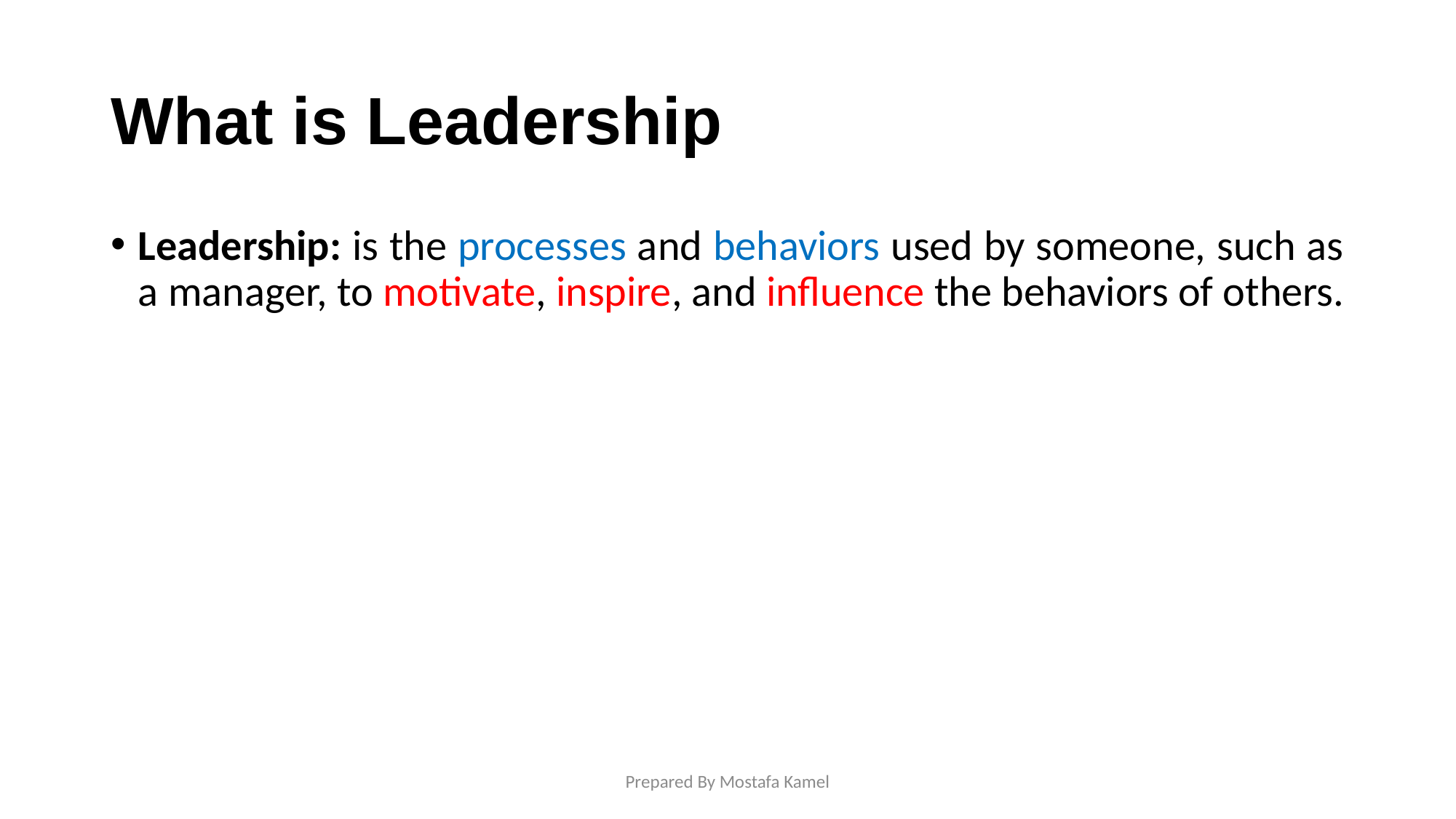

# What is Leadership
Leadership: is the processes and behaviors used by someone, such as a manager, to motivate, inspire, and influence the behaviors of others.
Prepared By Mostafa Kamel